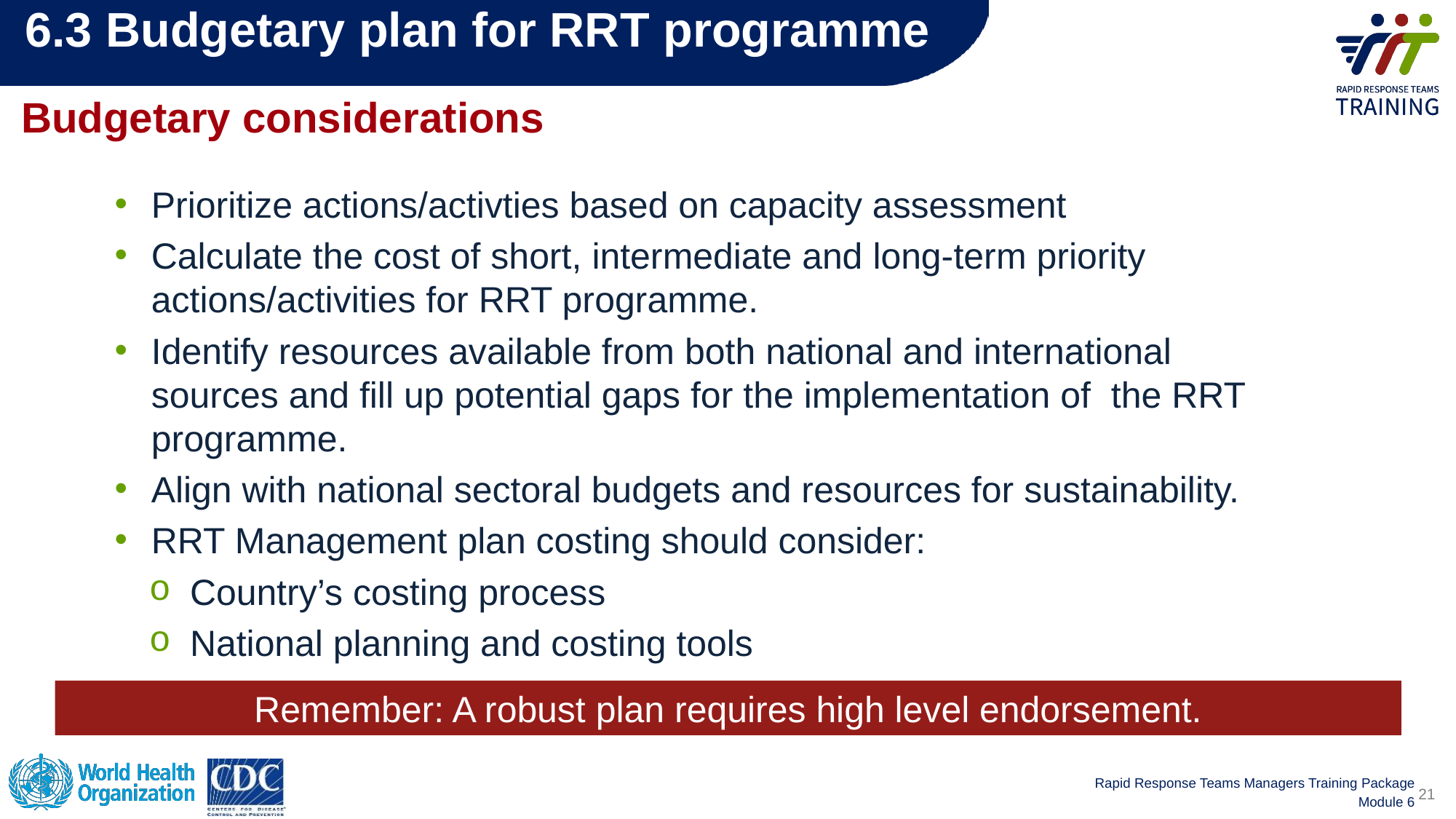

6.3 Budgetary plan for RRT programme
Budgetary considerations
Prioritize actions/activties based on capacity assessment
Calculate the cost of short, intermediate and long-term priority actions/activities for RRT programme.
Identify resources available from both national and international sources and fill up potential gaps for the implementation of  the RRT programme.
Align with national sectoral budgets and resources for sustainability.
RRT Management plan costing should consider:
Country’s costing process
National planning and costing tools
Remember: A robust plan requires high level endorsement.
21